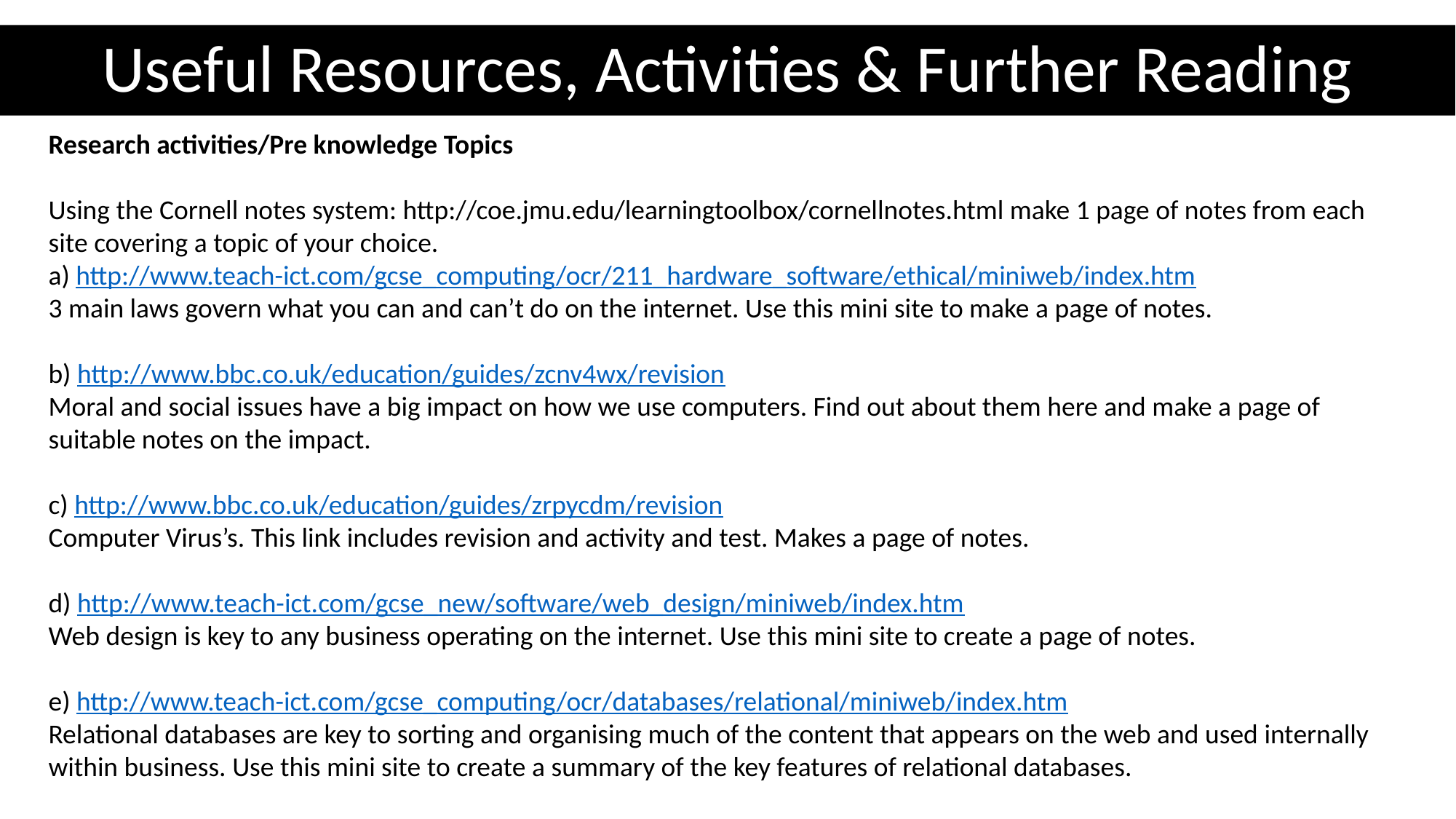

Useful Resources, Activities & Further Reading
Research activities/Pre knowledge Topics

Using the Cornell notes system: http://coe.jmu.edu/learningtoolbox/cornellnotes.html make 1 page of notes from each site covering a topic of your choice.
a) http://www.teach-ict.com/gcse_computing/ocr/211_hardware_software/ethical/miniweb/index.htm
3 main laws govern what you can and can’t do on the internet. Use this mini site to make a page of notes.

b) http://www.bbc.co.uk/education/guides/zcnv4wx/revision
Moral and social issues have a big impact on how we use computers. Find out about them here and make a page of suitable notes on the impact.

c) http://www.bbc.co.uk/education/guides/zrpycdm/revision
Computer Virus’s. This link includes revision and activity and test. Makes a page of notes.

d) http://www.teach-ict.com/gcse_new/software/web_design/miniweb/index.htm
Web design is key to any business operating on the internet. Use this mini site to create a page of notes.

e) http://www.teach-ict.com/gcse_computing/ocr/databases/relational/miniweb/index.htm
Relational databases are key to sorting and organising much of the content that appears on the web and used internally within business. Use this mini site to create a summary of the key features of relational databases.